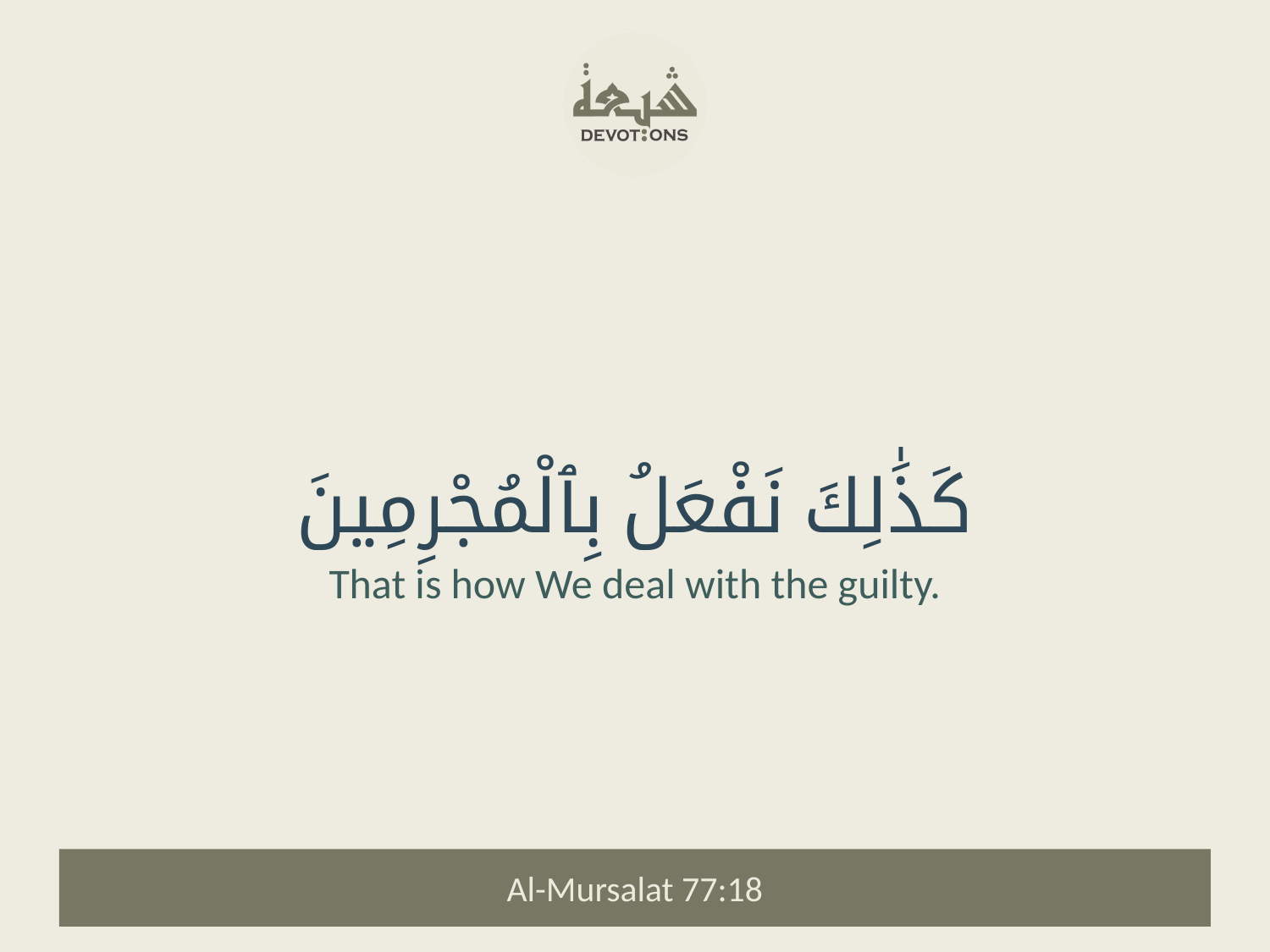

كَذَٰلِكَ نَفْعَلُ بِٱلْمُجْرِمِينَ
That is how We deal with the guilty.
Al-Mursalat 77:18